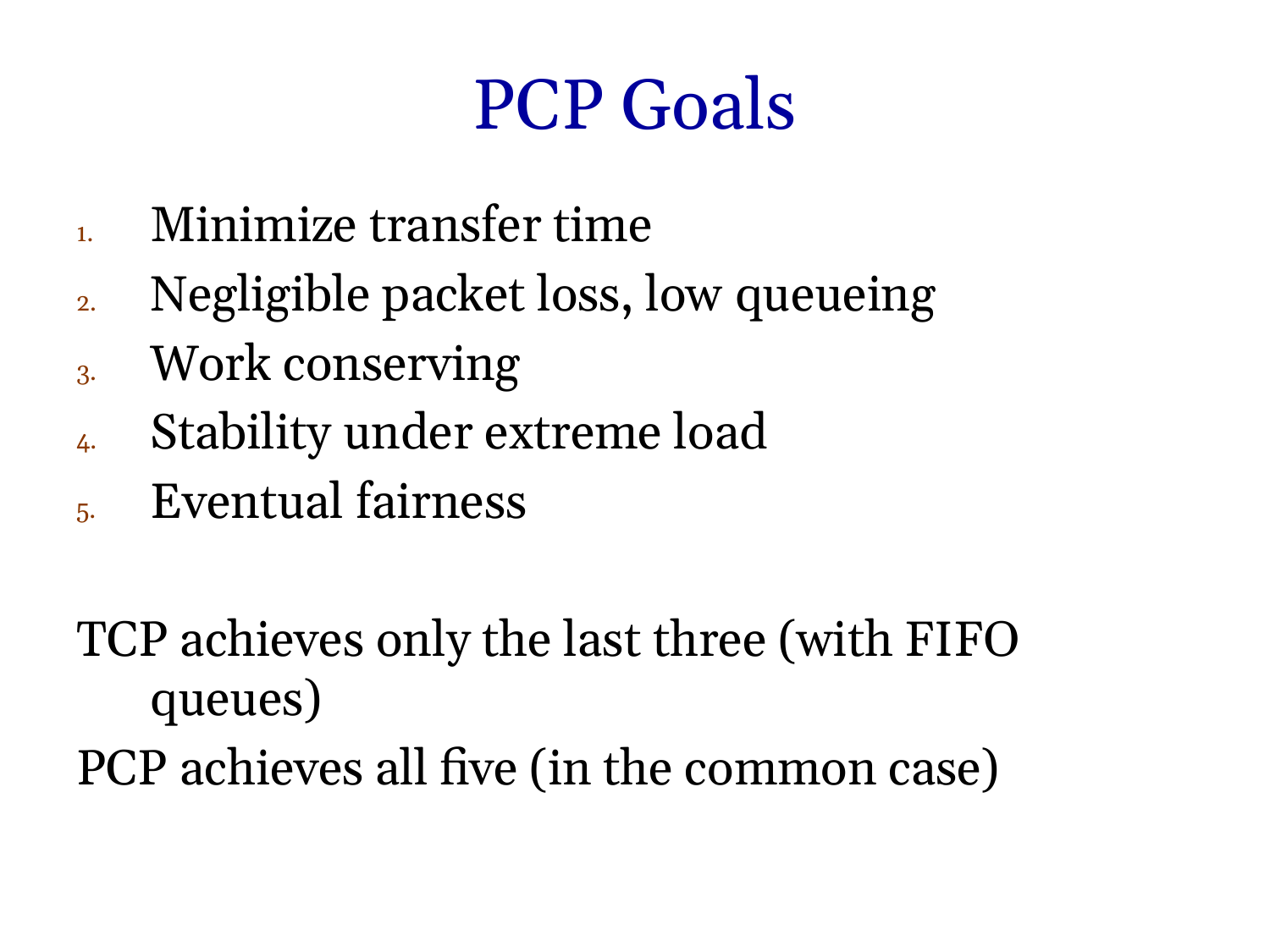

# PCP Goals
Minimize transfer time
Negligible packet loss, low queueing
Work conserving
Stability under extreme load
Eventual fairness

TCP achieves only the last three (with FIFO queues)
PCP achieves all five (in the common case)